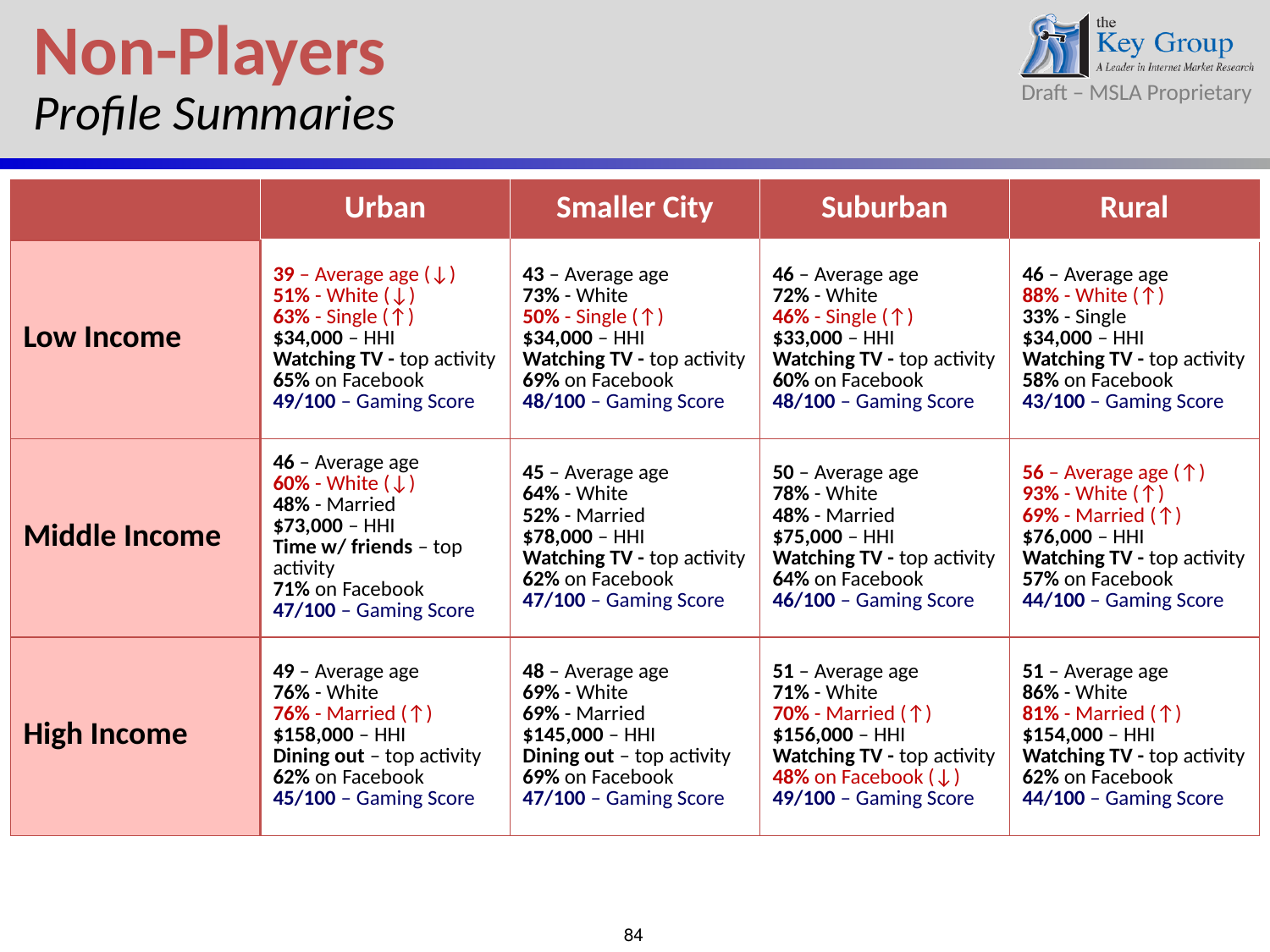

Non-Players
Profile Summaries
|  | Urban | Smaller City | Suburban | Rural |
| --- | --- | --- | --- | --- |
| Low Income | 39 – Average age (↓) 51% - White (↓) 63% - Single (↑) $34,000 – HHI Watching TV - top activity 65% on Facebook 49/100 – Gaming Score | 43 – Average age 73% - White 50% - Single (↑) $34,000 – HHI Watching TV - top activity 69% on Facebook 48/100 – Gaming Score | 46 – Average age 72% - White 46% - Single (↑) $33,000 – HHI Watching TV - top activity 60% on Facebook 48/100 – Gaming Score | 46 – Average age 88% - White (↑) 33% - Single $34,000 – HHI Watching TV - top activity 58% on Facebook 43/100 – Gaming Score |
| Middle Income | 46 – Average age 60% - White (↓) 48% - Married $73,000 – HHI Time w/ friends – top activity 71% on Facebook 47/100 – Gaming Score | 45 – Average age 64% - White 52% - Married $78,000 – HHI Watching TV - top activity 62% on Facebook 47/100 – Gaming Score | 50 – Average age 78% - White 48% - Married $75,000 – HHI Watching TV - top activity 64% on Facebook 46/100 – Gaming Score | 56 – Average age (↑) 93% - White (↑) 69% - Married (↑) $76,000 – HHI Watching TV - top activity 57% on Facebook 44/100 – Gaming Score |
| High Income | 49 – Average age 76% - White 76% - Married (↑) $158,000 – HHI Dining out – top activity 62% on Facebook 45/100 – Gaming Score | 48 – Average age 69% - White 69% - Married $145,000 – HHI Dining out – top activity 69% on Facebook 47/100 – Gaming Score | 51 – Average age 71% - White 70% - Married (↑) $156,000 – HHI Watching TV - top activity 48% on Facebook (↓) 49/100 – Gaming Score | 51 – Average age 86% - White 81% - Married (↑) $154,000 – HHI Watching TV - top activity 62% on Facebook 44/100 – Gaming Score |